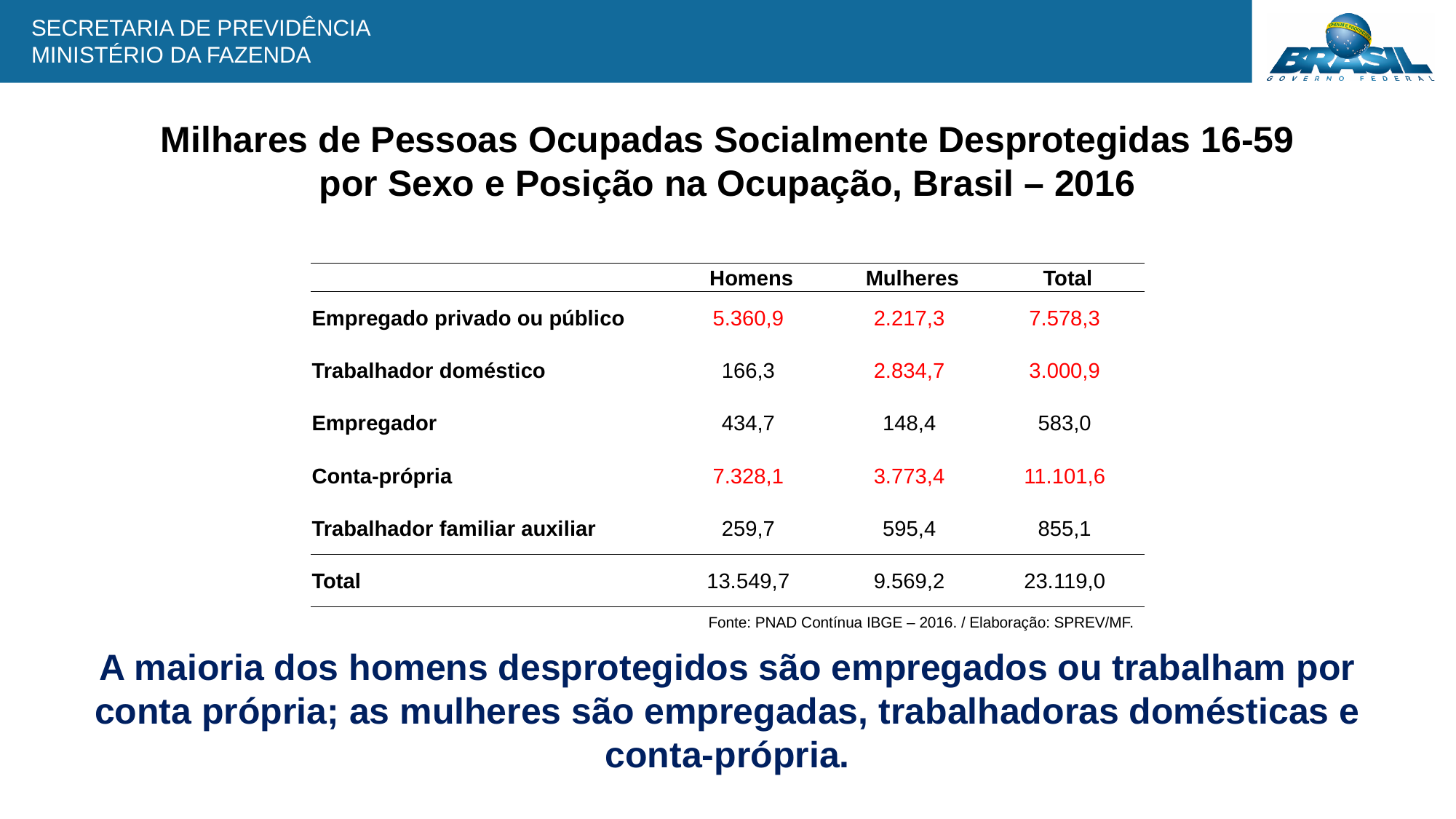

Milhares de Pessoas Ocupadas Socialmente Desprotegidas 16-59 por Sexo e Posição na Ocupação, Brasil – 2016
|  | Homens | Mulheres | Total |
| --- | --- | --- | --- |
| Empregado privado ou público | 5.360,9 | 2.217,3 | 7.578,3 |
| Trabalhador doméstico | 166,3 | 2.834,7 | 3.000,9 |
| Empregador | 434,7 | 148,4 | 583,0 |
| Conta-própria | 7.328,1 | 3.773,4 | 11.101,6 |
| Trabalhador familiar auxiliar | 259,7 | 595,4 | 855,1 |
| Total | 13.549,7 | 9.569,2 | 23.119,0 |
Fonte: PNAD Contínua IBGE – 2016. / Elaboração: SPREV/MF.
A maioria dos homens desprotegidos são empregados ou trabalham por conta própria; as mulheres são empregadas, trabalhadoras domésticas e conta-própria.